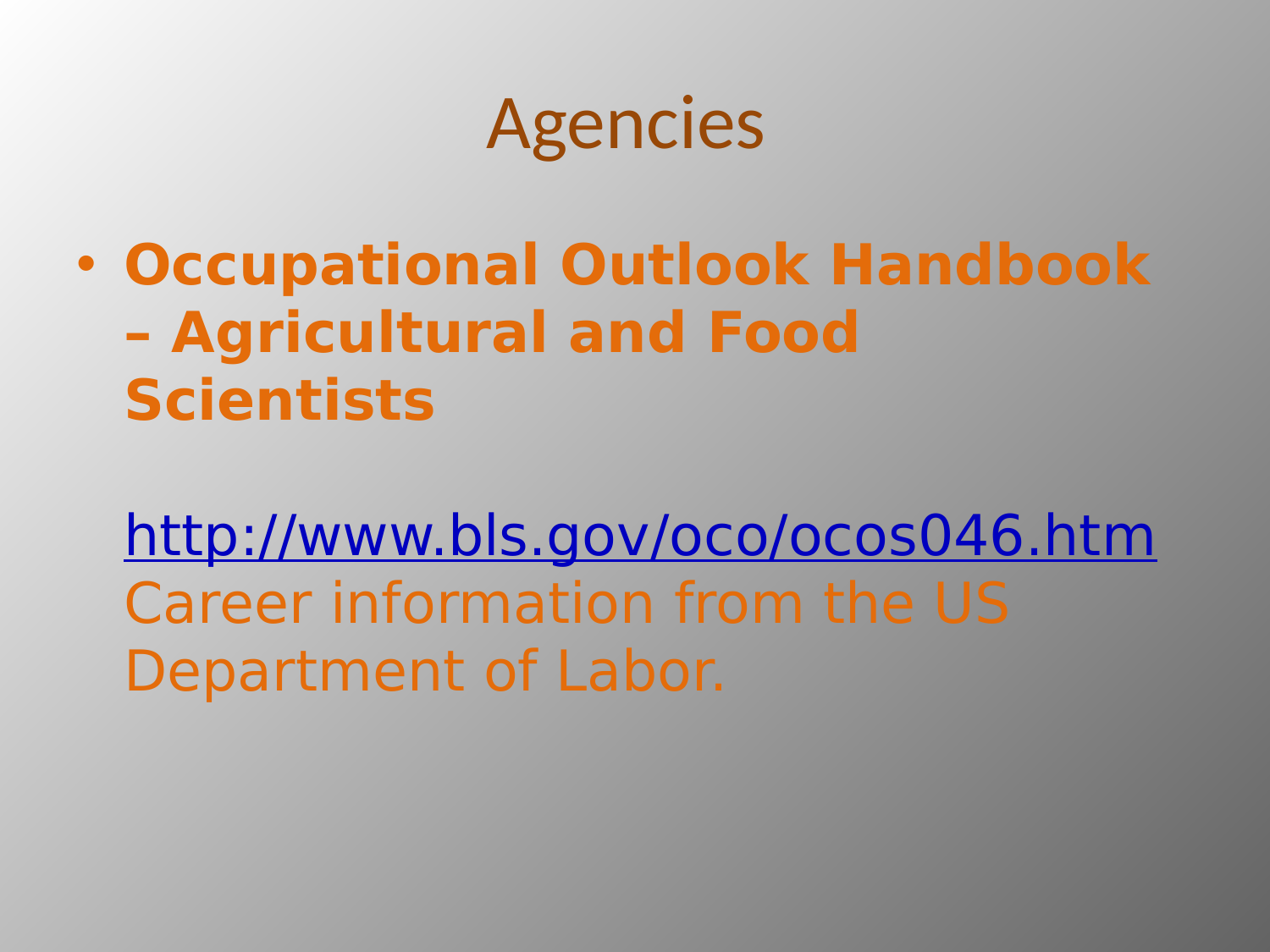

# Agencies
Occupational Outlook Handbook – Agricultural and Food Scientists
http://www.bls.gov/oco/ocos046.htm
Career information from the US Department of Labor.